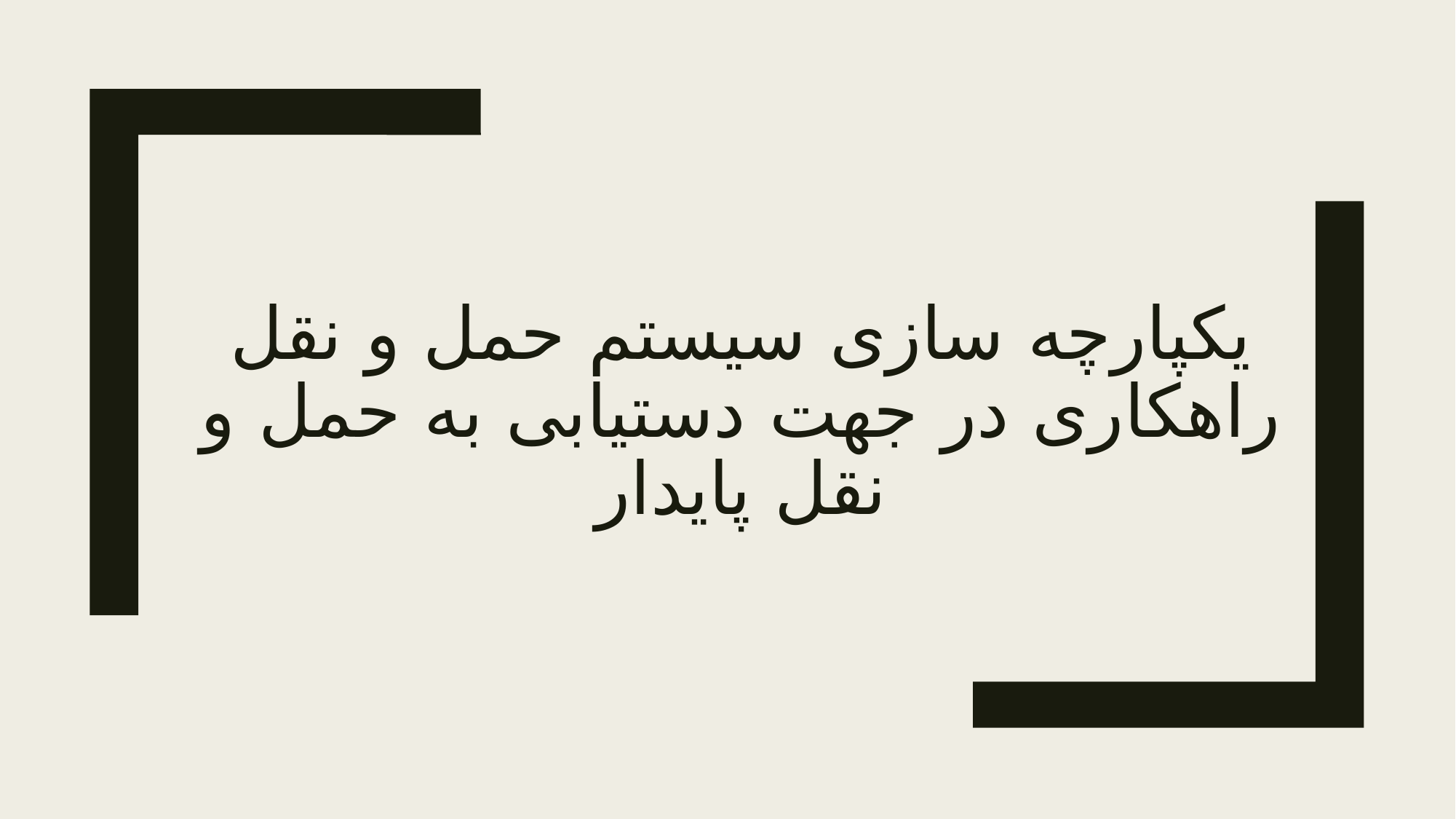

# یکپارچه سازی سیستم حمل و نقل راهکاری در جهت دستیابی به حمل و نقل پایدار